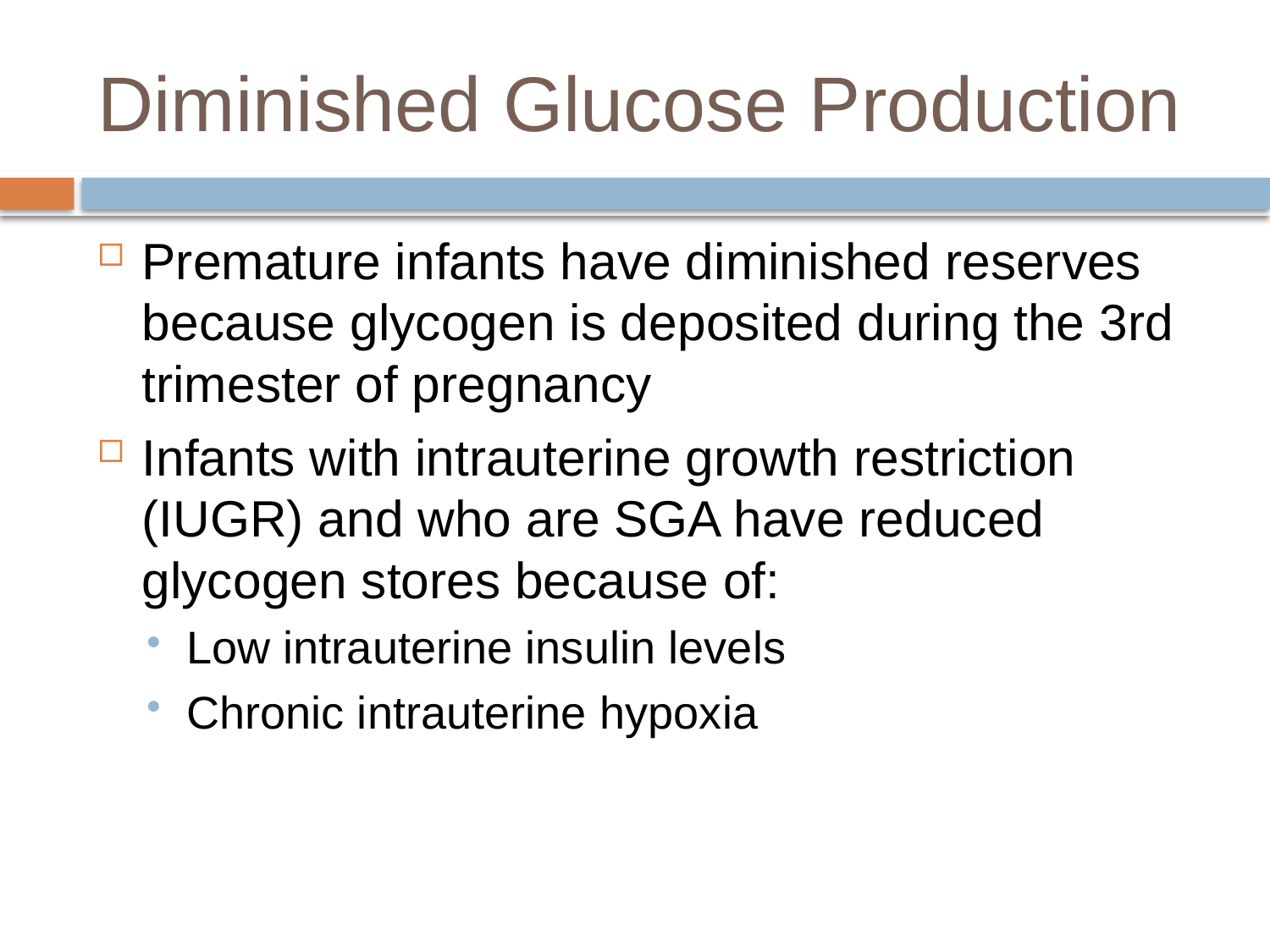

# Diminished Glucose Production
Premature infants have diminished reserves because glycogen is deposited during the 3rd trimester of pregnancy
Infants with intrauterine growth restriction (IUGR) and who are SGA have reduced glycogen stores because of:
Low intrauterine insulin levels
Chronic intrauterine hypoxia